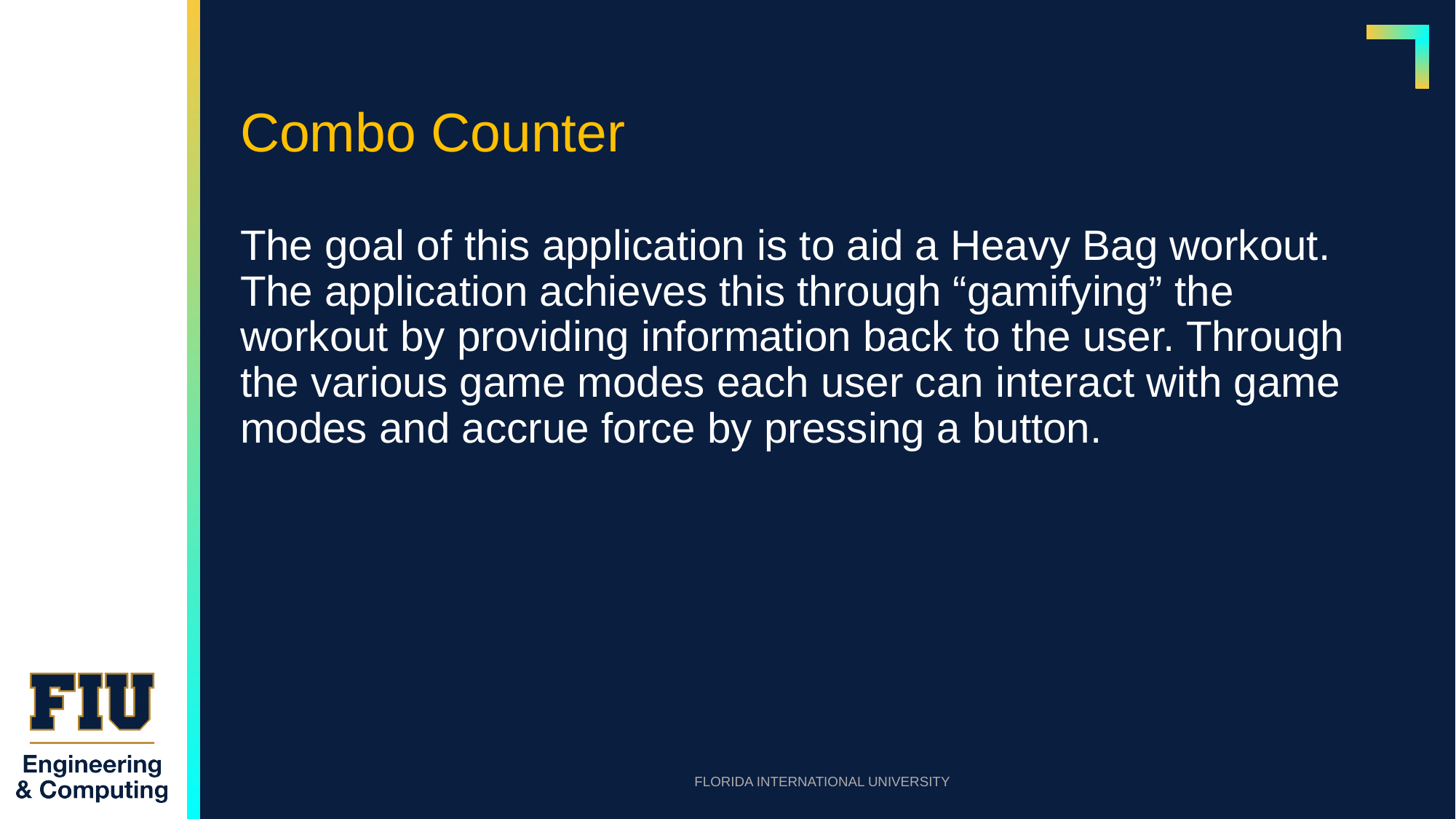

# Combo Counter
The goal of this application is to aid a Heavy Bag workout. The application achieves this through “gamifying” the workout by providing information back to the user. Through the various game modes each user can interact with game modes and accrue force by pressing a button.